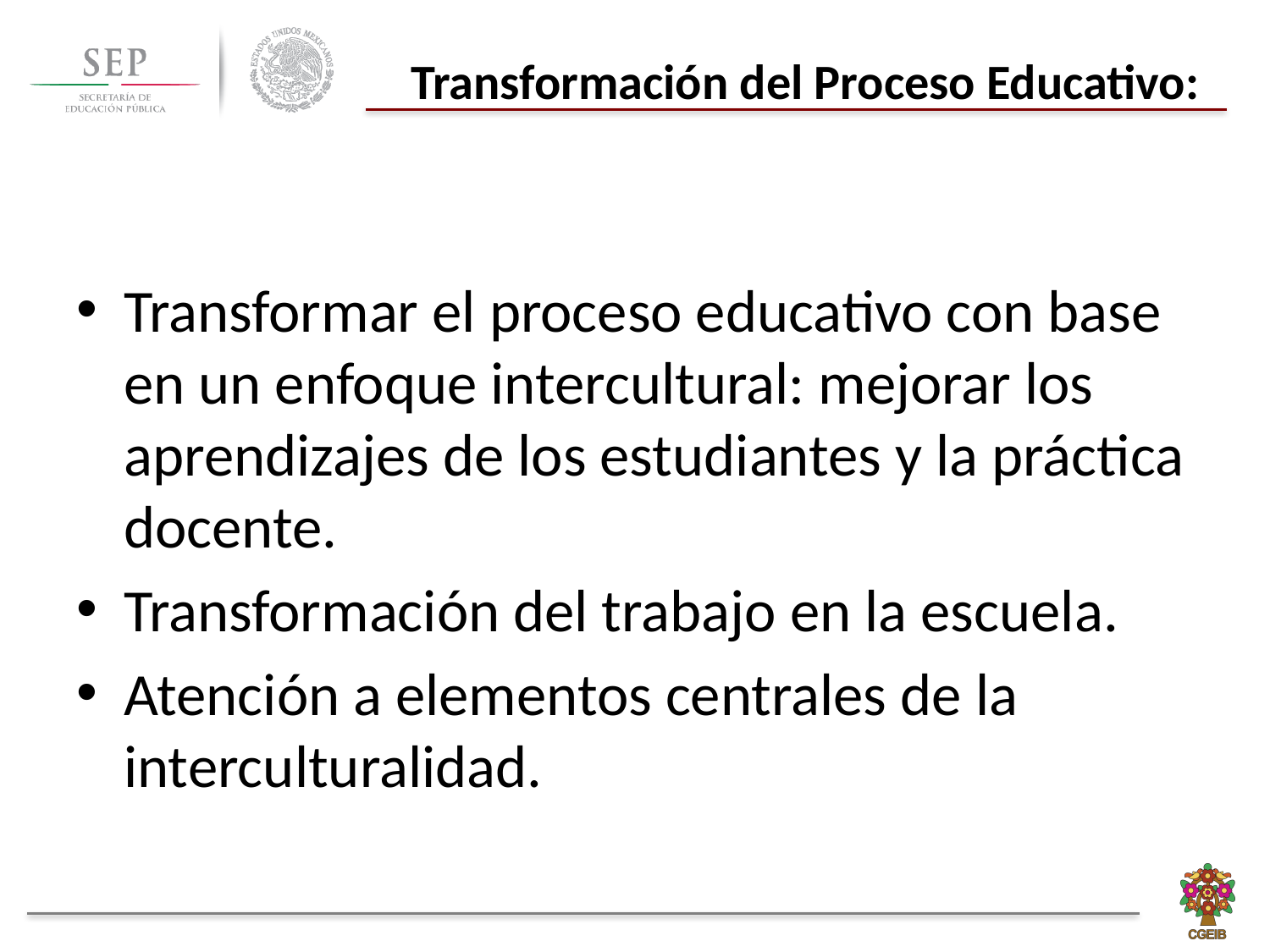

Transformación del Proceso Educativo:
Transformar el proceso educativo con base en un enfoque intercultural: mejorar los aprendizajes de los estudiantes y la práctica docente.
Transformación del trabajo en la escuela.
Atención a elementos centrales de la interculturalidad.